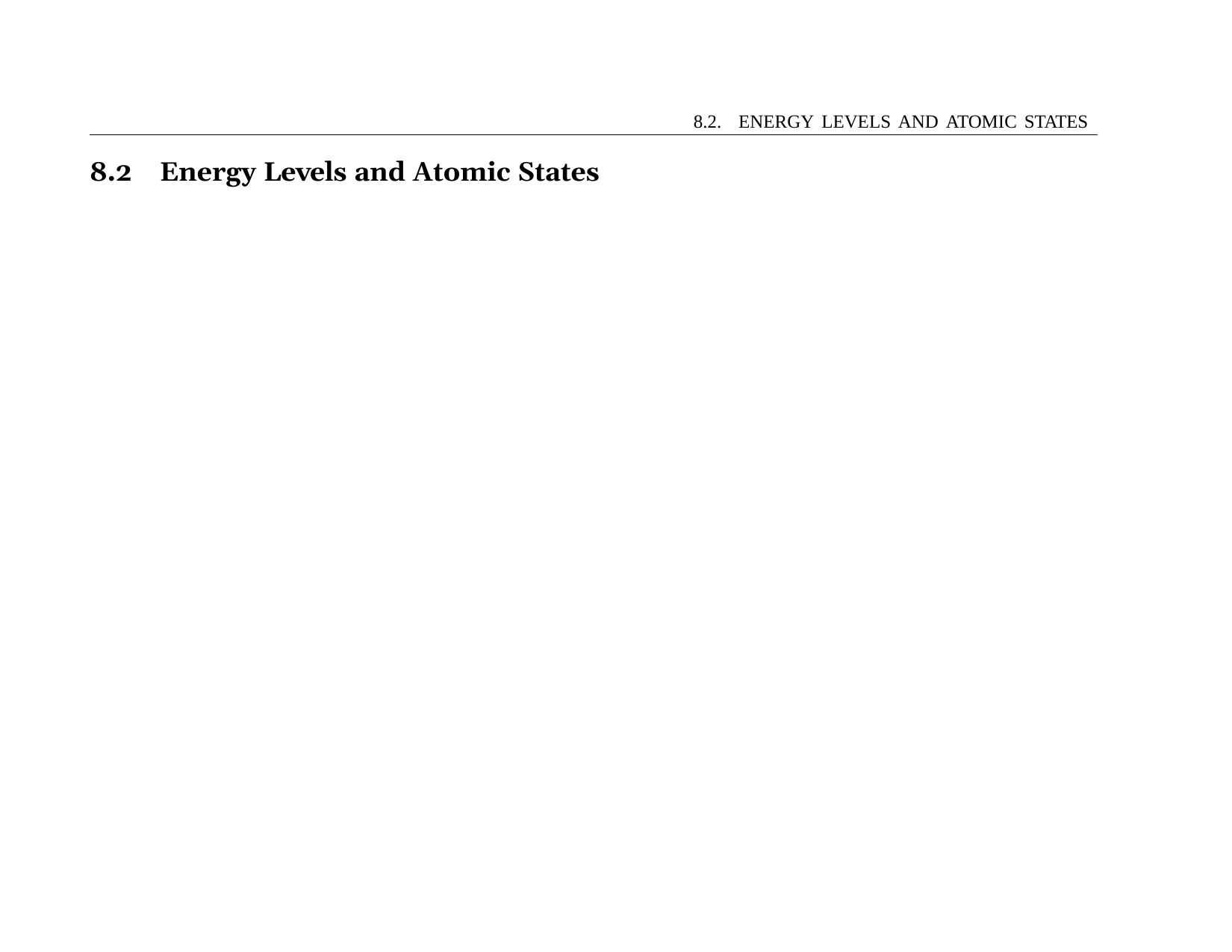

8.2.  ENERGY LEVELS AND ATOMIC STATES

8.2	Energy Levels and Atomic States